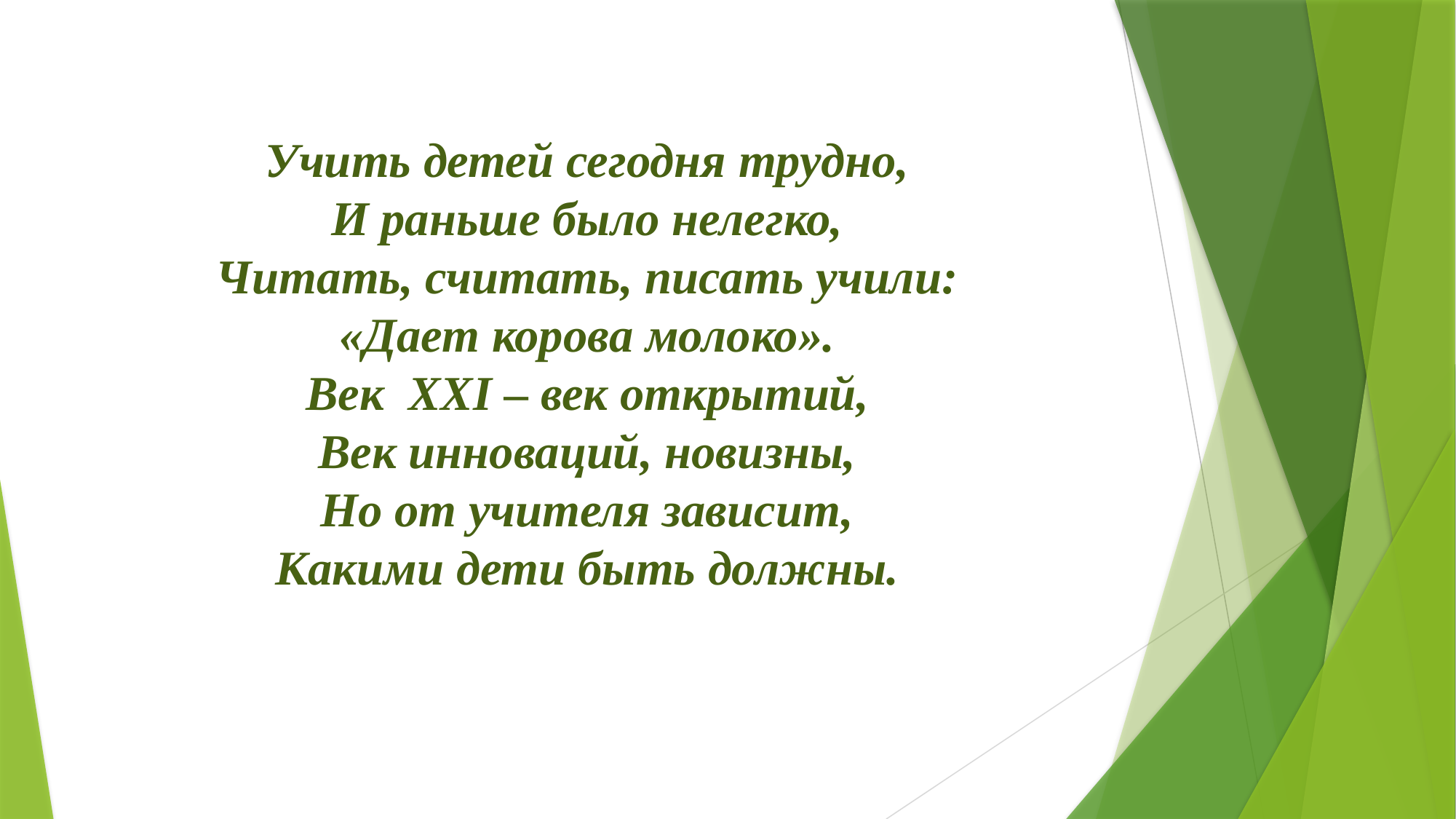

Учить детей сегодня трудно,
И раньше было нелегко,
Читать, считать, писать учили:
«Дает корова молоко».
Век  ХХI – век открытий,
Век инноваций, новизны,
Но от учителя зависит,
Какими дети быть должны.